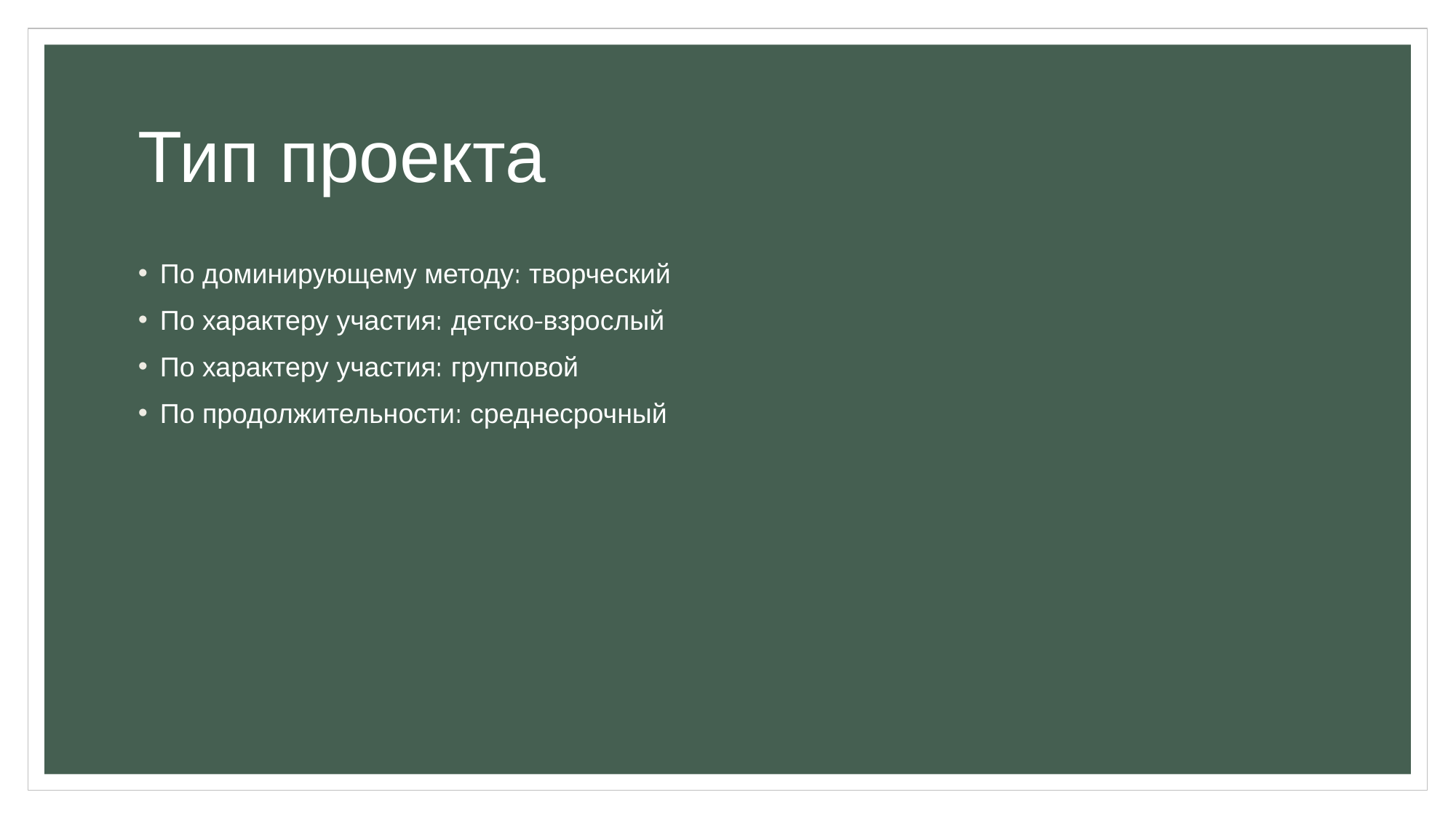

# Тип проекта
По доминирующему методу: творческий
По характеру участия: детско-взрослый
По характеру участия: групповой
По продолжительности: среднесрочный